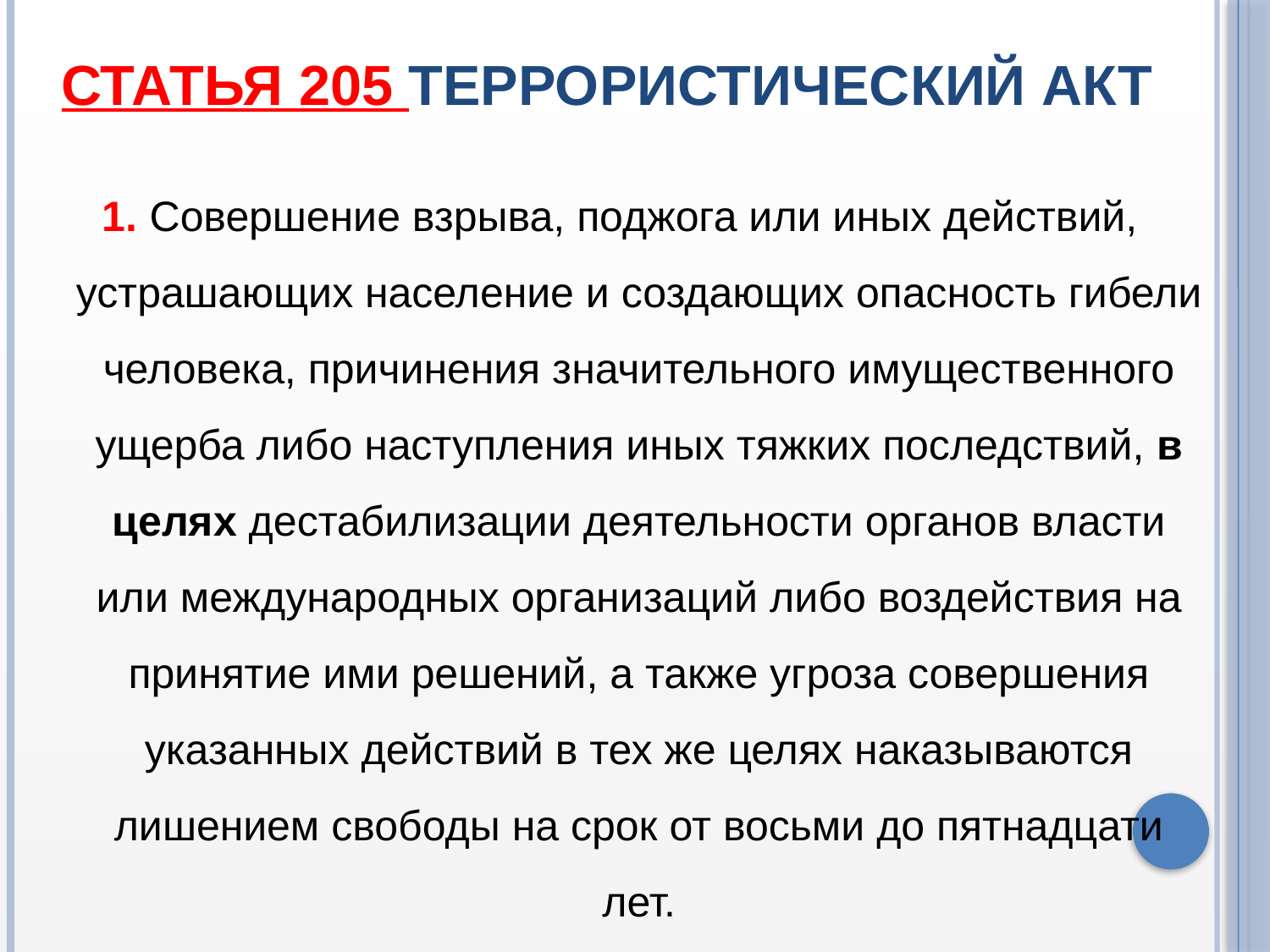

# Статья 205 Террористический акт

1. Совершение взрыва, поджога или иных действий, устрашающих население и создающих опасность гибели человека, причинения значительного имущественного ущерба либо наступления иных тяжких последствий, в целях дестабилизации деятельности органов власти или международных организаций либо воздействия на принятие ими решений, а также угроза совершения указанных действий в тех же целях наказываются лишением свободы на срок от восьми до пятнадцати лет.